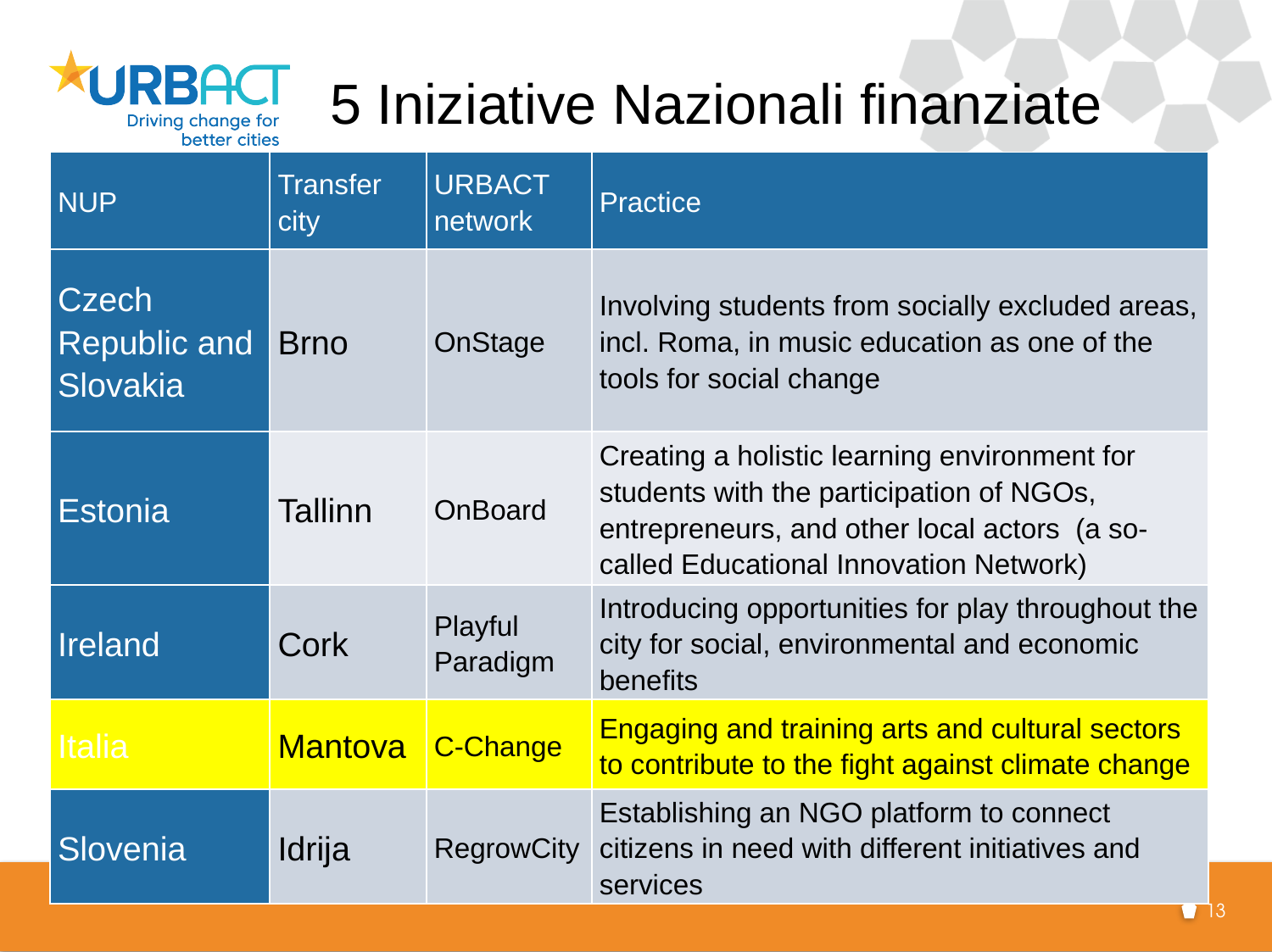

# 5 Iniziative Nazionali finanziate
| NUP | Transfer city | URBACT network | Practice |
| --- | --- | --- | --- |
| Czech Republic and Slovakia | Brno | OnStage | Involving students from socially excluded areas, incl. Roma, in music education as one of the tools for social change |
| Estonia | Tallinn | OnBoard | Creating a holistic learning environment for students with the participation of NGOs, entrepreneurs, and other local actors (a so-called Educational Innovation Network) |
| Ireland | Cork | Playful Paradigm | Introducing opportunities for play throughout the city for social, environmental and economic benefits |
| Italia | Mantova | C-Change | Engaging and training arts and cultural sectors to contribute to the fight against climate change |
| Slovenia | Idrija | RegrowCity | Establishing an NGO platform to connect citizens in need with different initiatives and services |

13